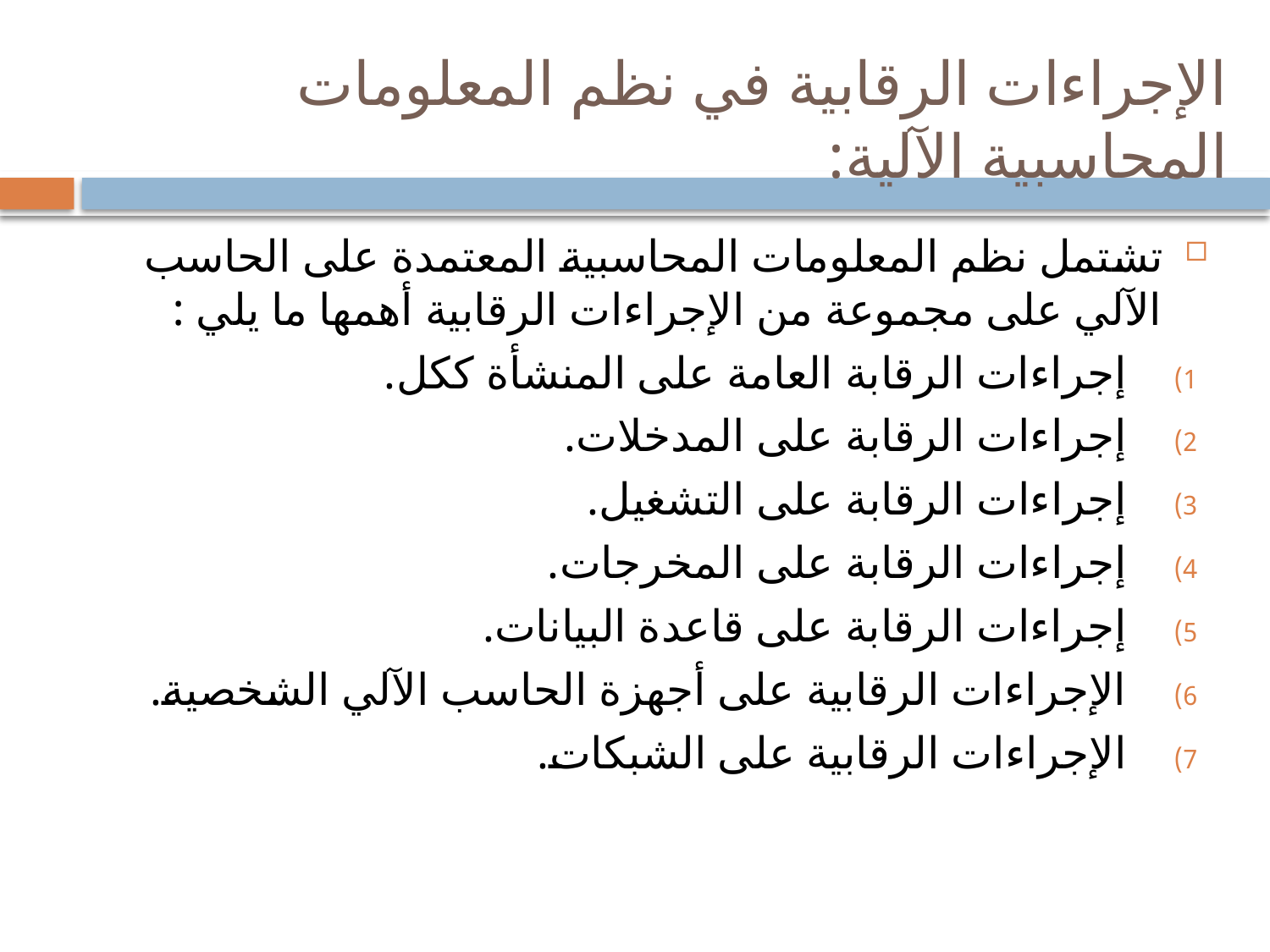

# الإجراءات الرقابية في نظم المعلومات المحاسبية الآلية:
تشتمل نظم المعلومات المحاسبية المعتمدة على الحاسب الآلي على مجموعة من الإجراءات الرقابية أهمها ما يلي :
إجراءات الرقابة العامة على المنشأة ككل.
إجراءات الرقابة على المدخلات.
إجراءات الرقابة على التشغيل.
إجراءات الرقابة على المخرجات.
إجراءات الرقابة على قاعدة البيانات.
الإجراءات الرقابية على أجهزة الحاسب الآلي الشخصية.
الإجراءات الرقابية على الشبكات.